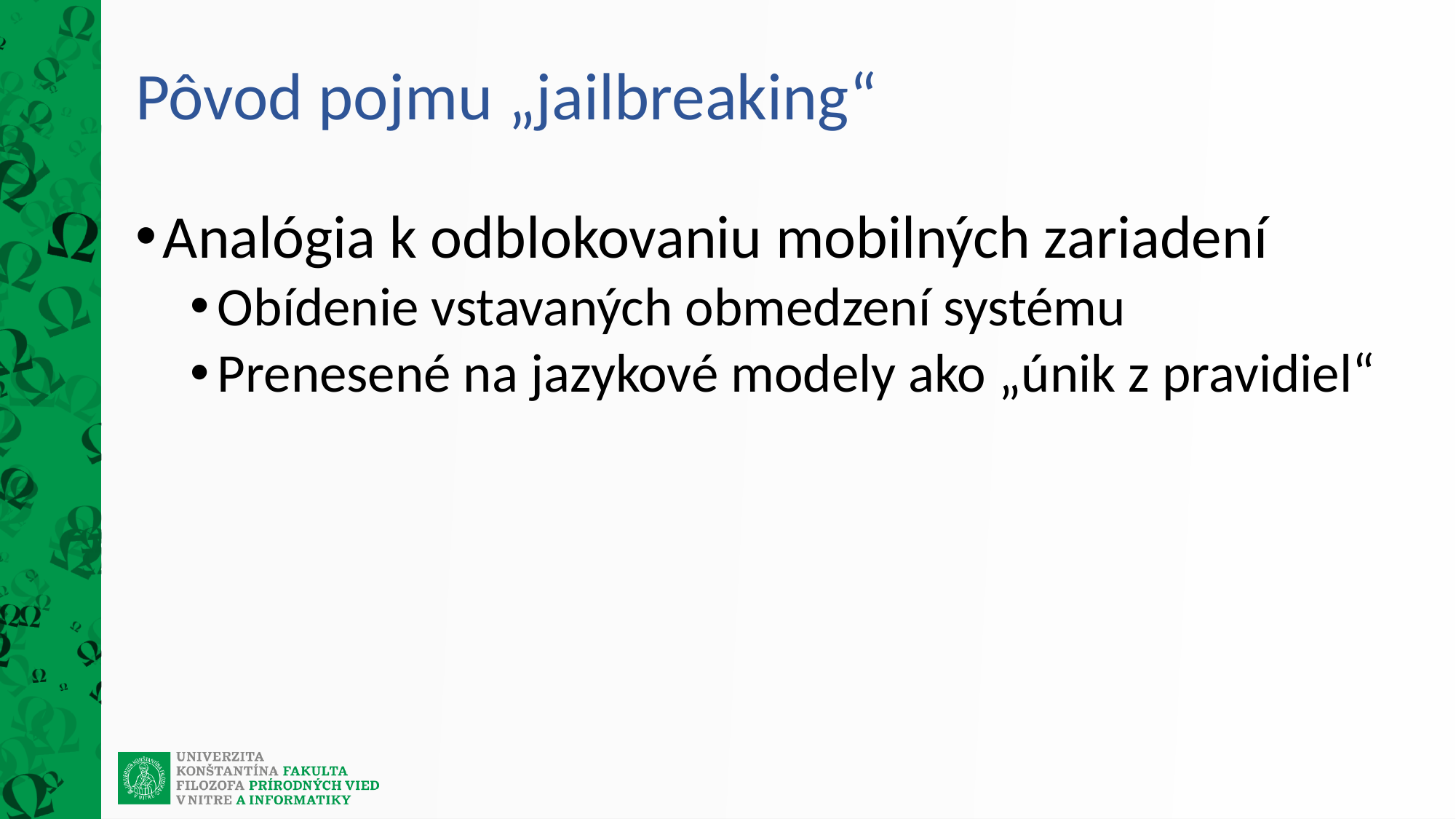

# Pôvod pojmu „jailbreaking“
Analógia k odblokovaniu mobilných zariadení
Obídenie vstavaných obmedzení systému
Prenesené na jazykové modely ako „únik z pravidiel“